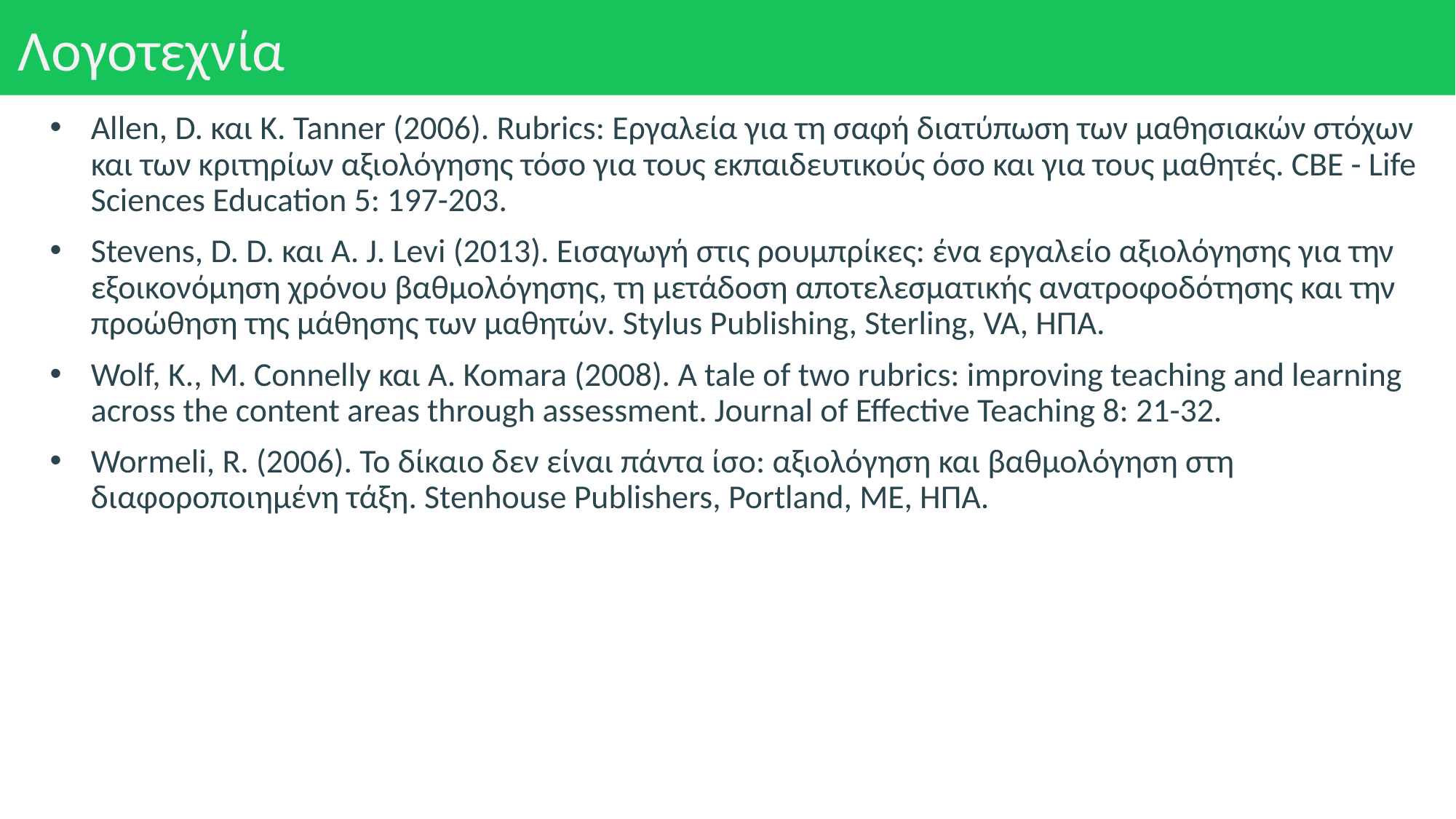

# Λογοτεχνία
Allen, D. και K. Tanner (2006). Rubrics: Εργαλεία για τη σαφή διατύπωση των μαθησιακών στόχων και των κριτηρίων αξιολόγησης τόσο για τους εκπαιδευτικούς όσο και για τους μαθητές. CBE - Life Sciences Education 5: 197-203.
Stevens, D. D. και A. J. Levi (2013). Εισαγωγή στις ρουμπρίκες: ένα εργαλείο αξιολόγησης για την εξοικονόμηση χρόνου βαθμολόγησης, τη μετάδοση αποτελεσματικής ανατροφοδότησης και την προώθηση της μάθησης των μαθητών. Stylus Publishing, Sterling, VA, ΗΠΑ.
Wolf, K., M. Connelly και A. Komara (2008). A tale of two rubrics: improving teaching and learning across the content areas through assessment. Journal of Effective Teaching 8: 21-32.
Wormeli, R. (2006). Το δίκαιο δεν είναι πάντα ίσο: αξιολόγηση και βαθμολόγηση στη διαφοροποιημένη τάξη. Stenhouse Publishers, Portland, ME, ΗΠΑ.